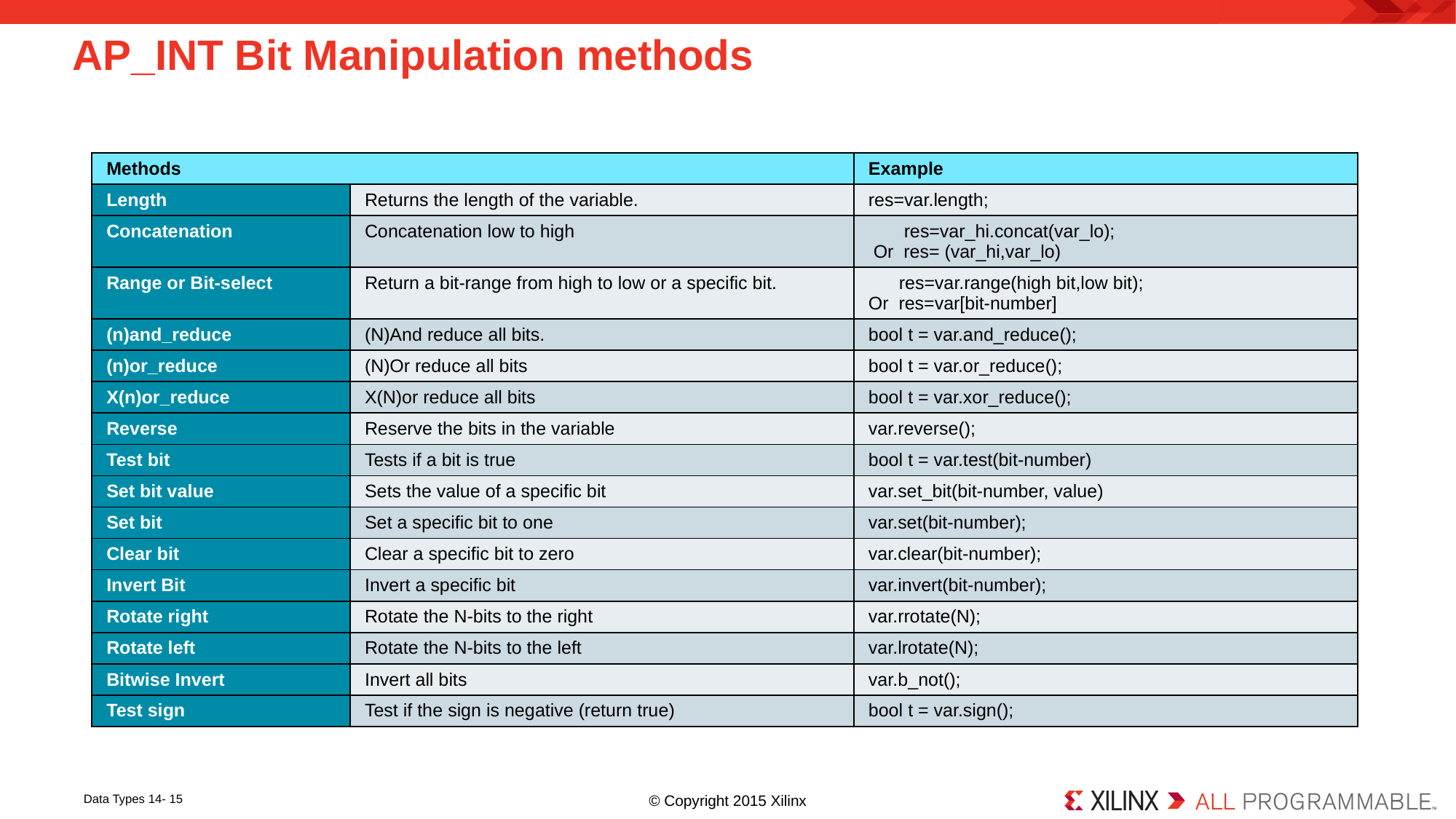

# AP_INT Bit Manipulation methods
| Methods |  | Example |
| --- | --- | --- |
| Length | Returns the length of the variable. | res=var.length; |
| Concatenation | Concatenation low to high | res=var\_hi.concat(var\_lo); Or res= (var\_hi,var\_lo) |
| Range or Bit-select | Return a bit-range from high to low or a specific bit. | res=var.range(high bit,low bit); Or res=var[bit-number] |
| (n)and\_reduce | (N)And reduce all bits. | bool t = var.and\_reduce(); |
| (n)or\_reduce | (N)Or reduce all bits | bool t = var.or\_reduce(); |
| X(n)or\_reduce | X(N)or reduce all bits | bool t = var.xor\_reduce(); |
| Reverse | Reserve the bits in the variable | var.reverse(); |
| Test bit | Tests if a bit is true | bool t = var.test(bit-number) |
| Set bit value | Sets the value of a specific bit | var.set\_bit(bit-number, value) |
| Set bit | Set a specific bit to one | var.set(bit-number); |
| Clear bit | Clear a specific bit to zero | var.clear(bit-number); |
| Invert Bit | Invert a specific bit | var.invert(bit-number); |
| Rotate right | Rotate the N-bits to the right | var.rrotate(N); |
| Rotate left | Rotate the N-bits to the left | var.lrotate(N); |
| Bitwise Invert | Invert all bits | var.b\_not(); |
| Test sign | Test if the sign is negative (return true) | bool t = var.sign(); |
14- 15
Data Types 14- 15
© Copyright 2015 Xilinx